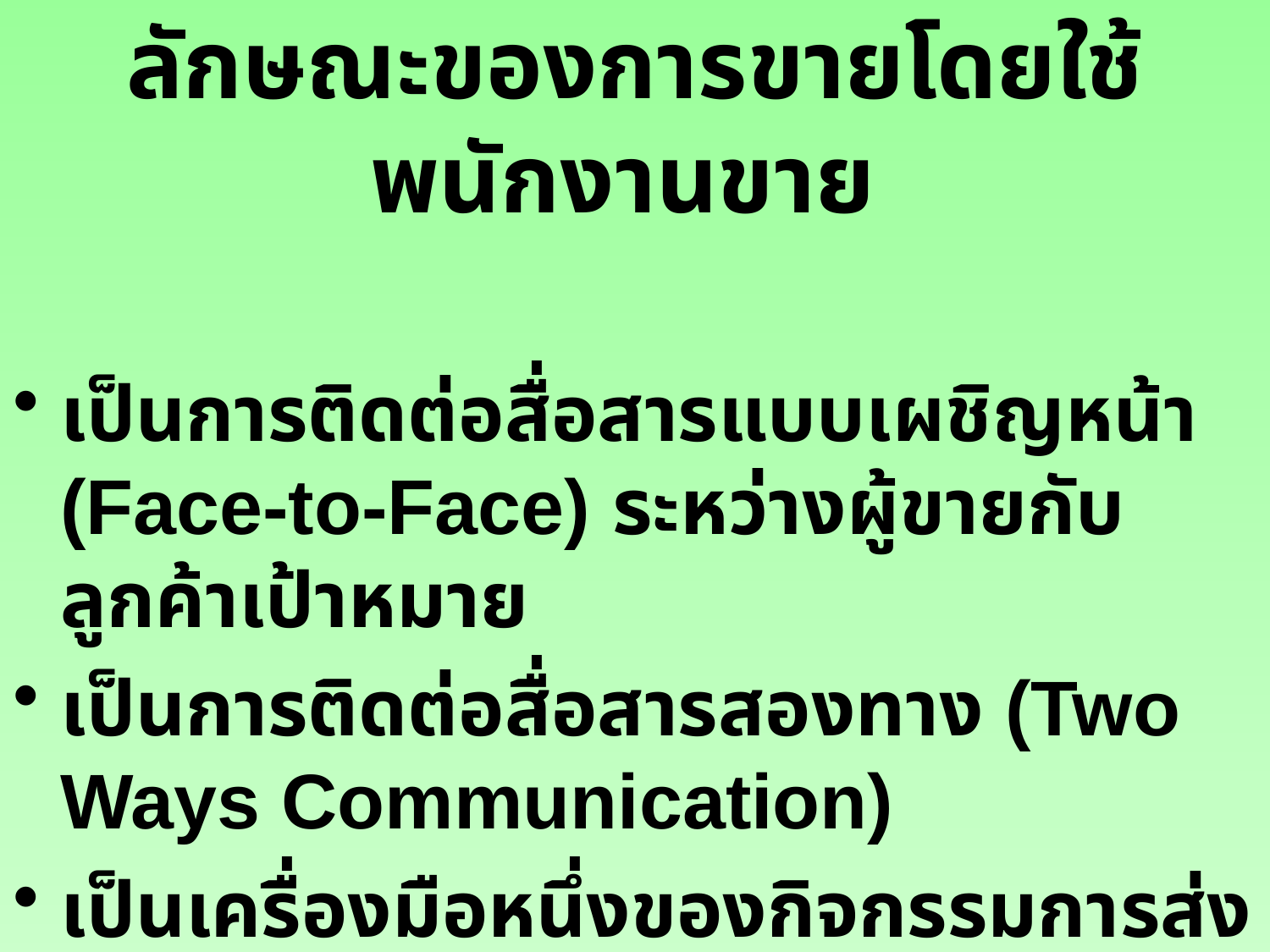

# ลักษณะของการขายโดยใช้พนักงานขาย
เป็นการติดต่อสื่อสารแบบเผชิญหน้า (Face-to-Face) ระหว่างผู้ขายกับลูกค้าเป้าหมาย
เป็นการติดต่อสื่อสารสองทาง (Two Ways Communication)
เป็นเครื่องมือหนึ่งของกิจกรรมการส่งเสริมการตลาด